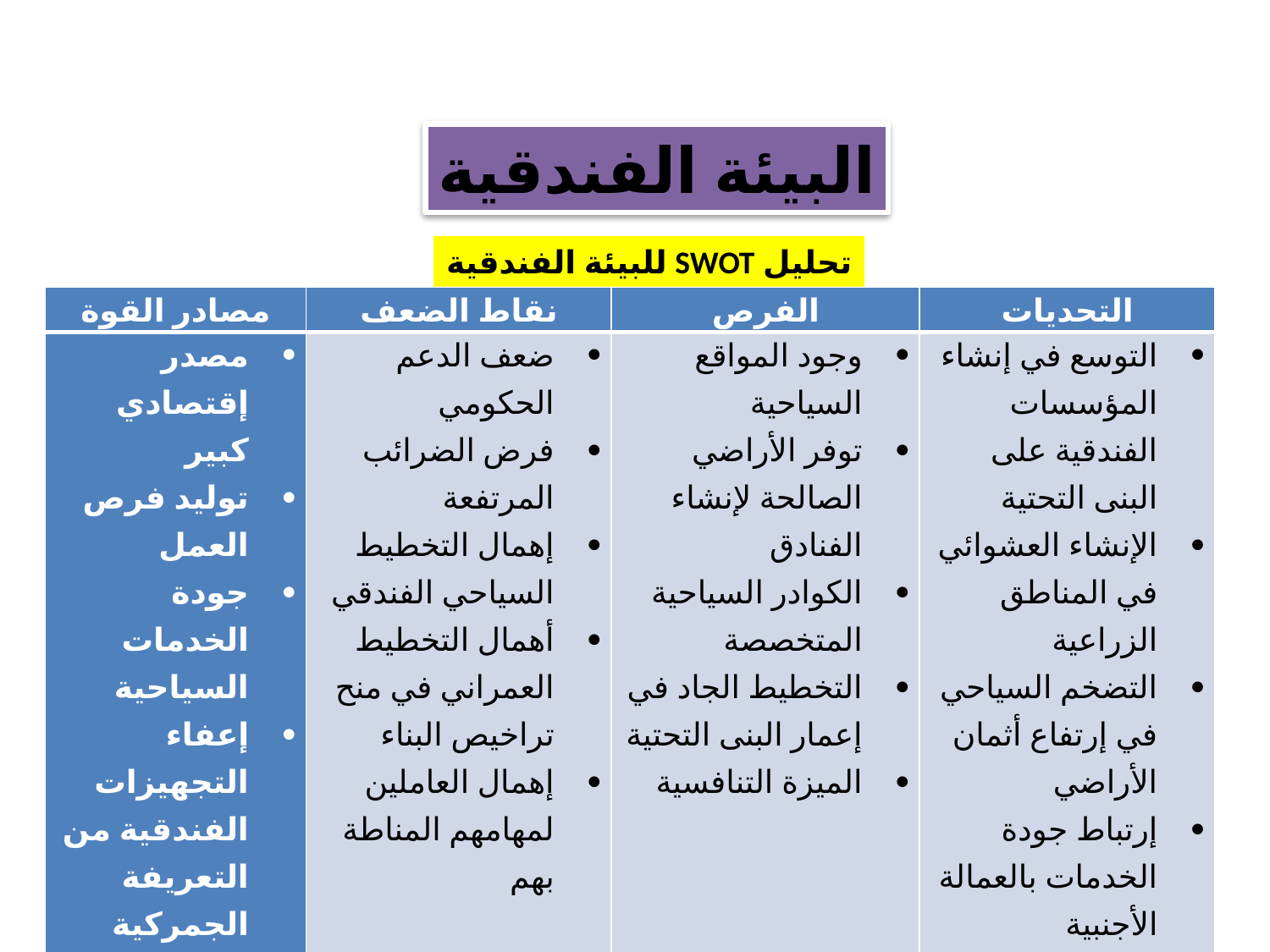

البيئة الفندقية
تحليل SWOT للبيئة الفندقية
| مصادر القوة | نقاط الضعف | الفرص | التحديات |
| --- | --- | --- | --- |
| مصدر إقتصادي كبير توليد فرص العمل جودة الخدمات السياحية إعفاء التجهيزات الفندقية من التعريفة الجمركية الأسعار المعقولة للغرفة الفندقية وجود الموارد البشرية السياحية المتخصصة | ضعف الدعم الحكومي فرض الضرائب المرتفعة إهمال التخطيط السياحي الفندقي أهمال التخطيط العمراني في منح تراخيص البناء إهمال العاملين لمهامهم المناطة بهم | وجود المواقع السياحية توفر الأراضي الصالحة لإنشاء الفنادق الكوادر السياحية المتخصصة التخطيط الجاد في إعمار البنى التحتية الميزة التنافسية | التوسع في إنشاء المؤسسات الفندقية على البنى التحتية الإنشاء العشوائي في المناطق الزراعية التضخم السياحي في إرتفاع أثمان الأراضي إرتباط جودة الخدمات بالعمالة الأجنبية التغييرات السريعة في بيئة الخدمات المنافسة |